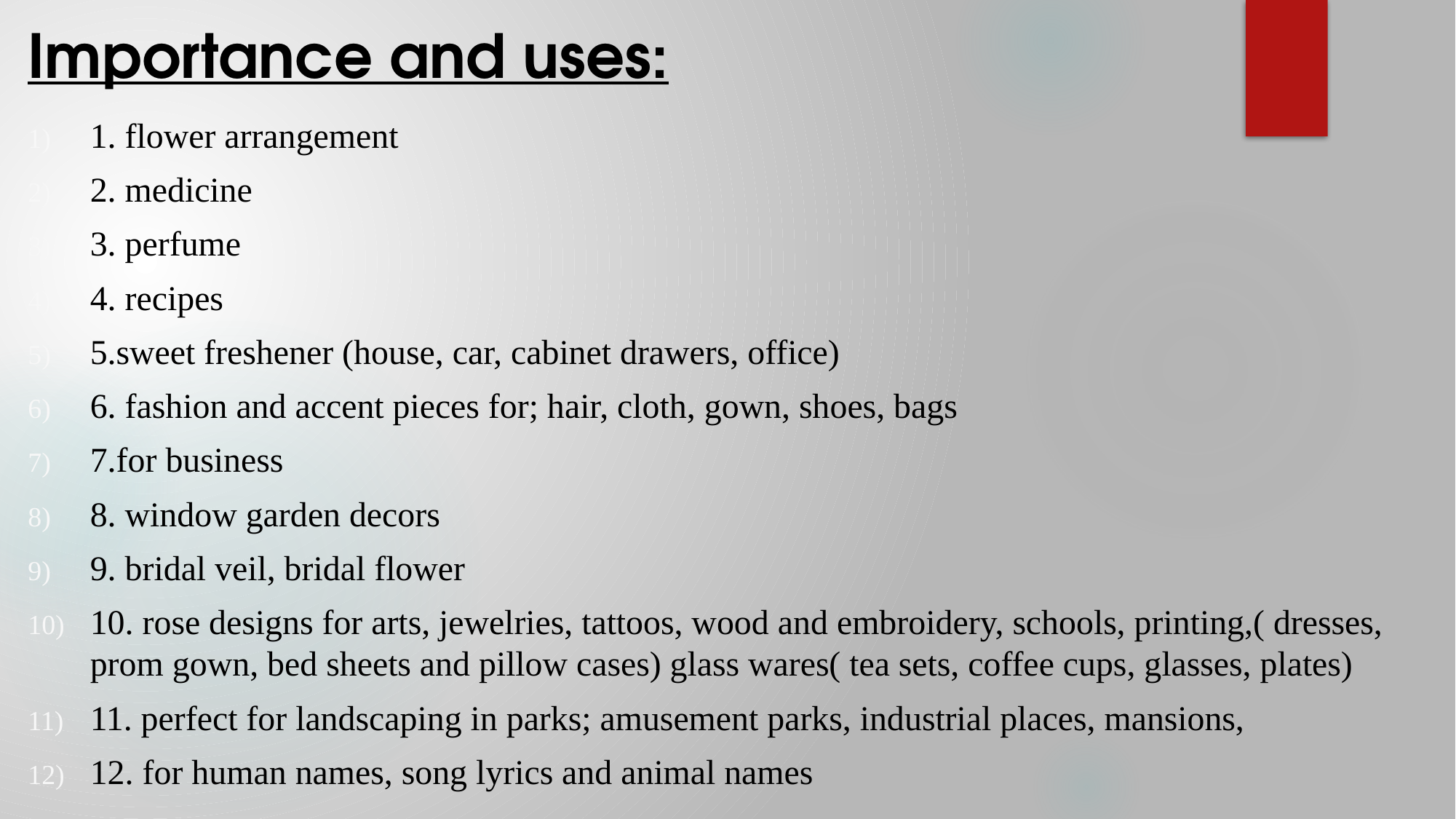

# Importance and uses:
1. flower arrangement
2. medicine
3. perfume
4. recipes
5.sweet freshener (house, car, cabinet drawers, office)
6. fashion and accent pieces for; hair, cloth, gown, shoes, bags
7.for business
8. window garden decors
9. bridal veil, bridal flower
10. rose designs for arts, jewelries, tattoos, wood and embroidery, schools, printing,( dresses, prom gown, bed sheets and pillow cases) glass wares( tea sets, coffee cups, glasses, plates)
11. perfect for landscaping in parks; amusement parks, industrial places, mansions,
12. for human names, song lyrics and animal names